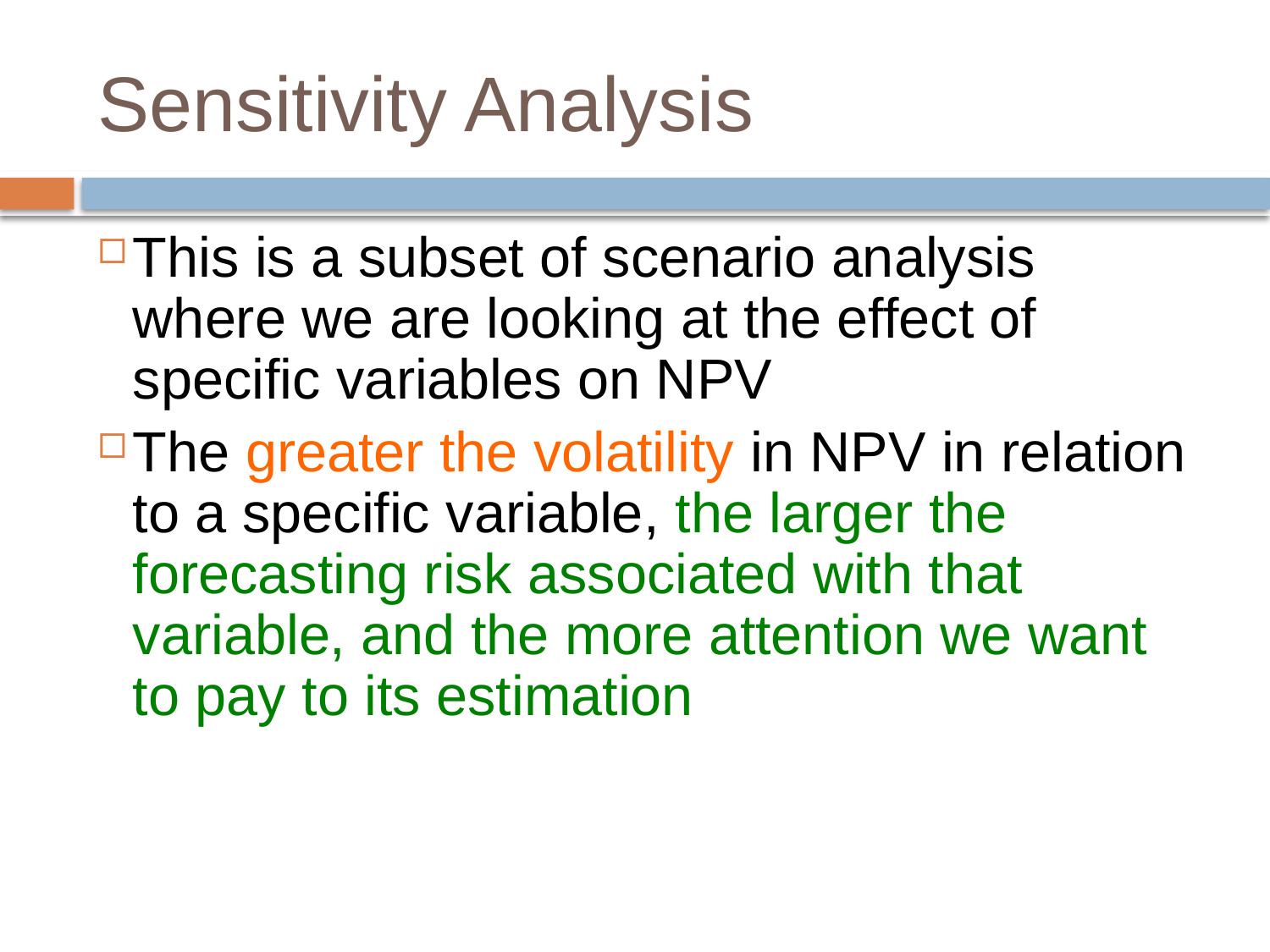

# Sensitivity Analysis
This is a subset of scenario analysis where we are looking at the effect of specific variables on NPV
The greater the volatility in NPV in relation to a specific variable, the larger the forecasting risk associated with that variable, and the more attention we want to pay to its estimation